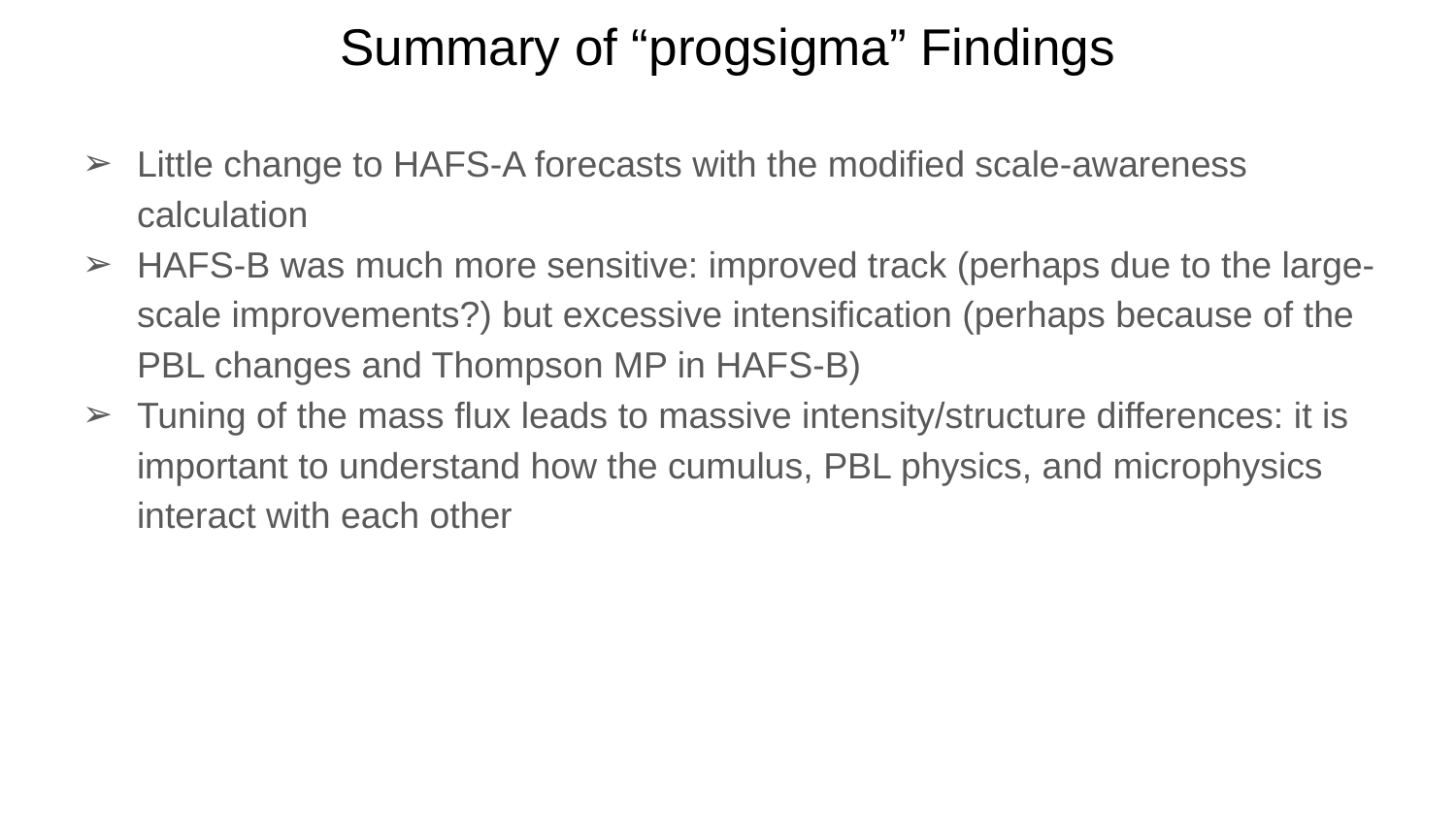

# Summary of “progsigma” Findings
Little change to HAFS-A forecasts with the modified scale-awareness calculation
HAFS-B was much more sensitive: improved track (perhaps due to the large-scale improvements?) but excessive intensification (perhaps because of the PBL changes and Thompson MP in HAFS-B)
Tuning of the mass flux leads to massive intensity/structure differences: it is important to understand how the cumulus, PBL physics, and microphysics interact with each other